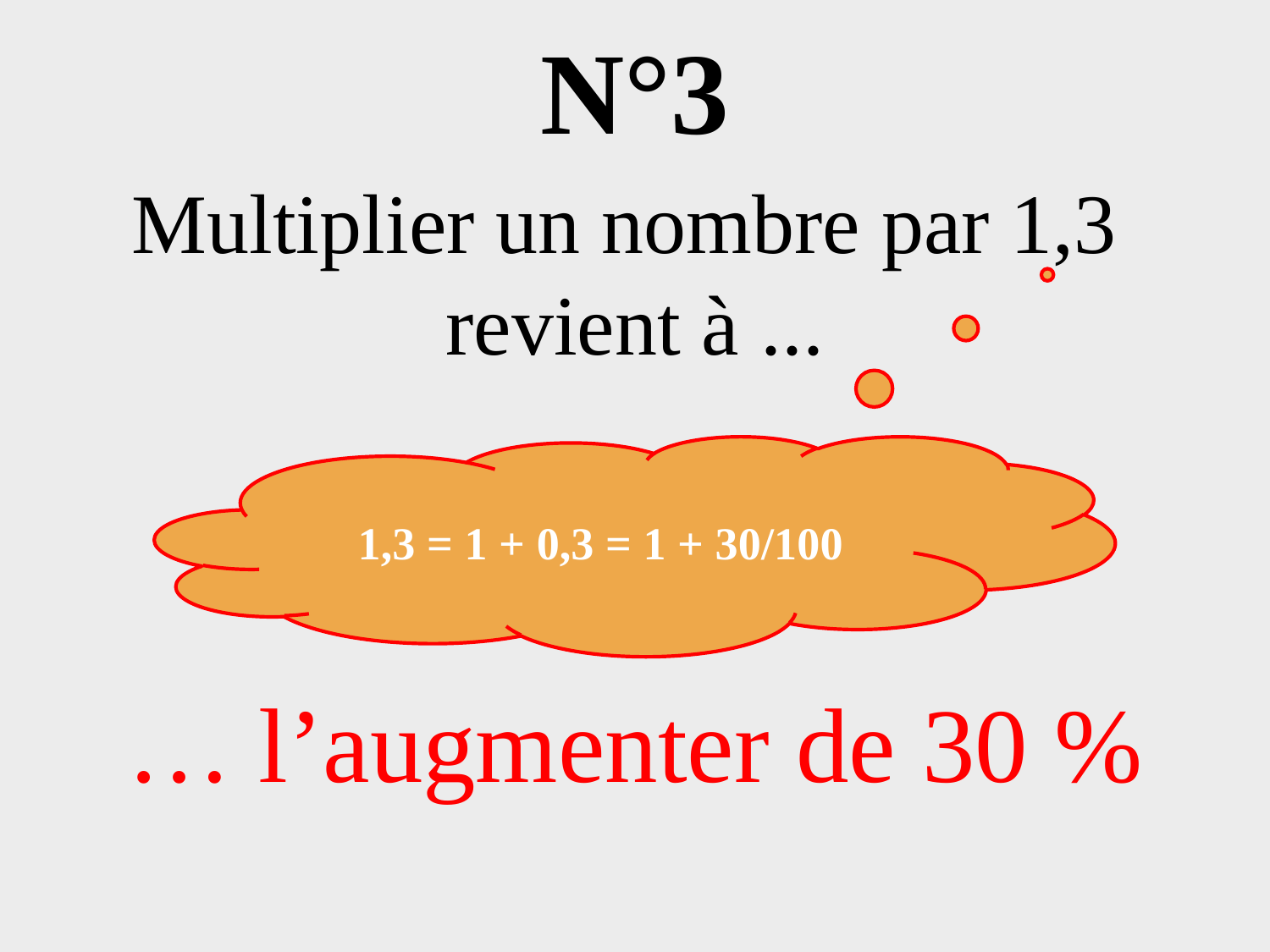

# N°3
Multiplier un nombre par 1,3
revient à ...

… l’augmenter de 30 %

1,3 = 1 + 0,3 = 1 + 30/100